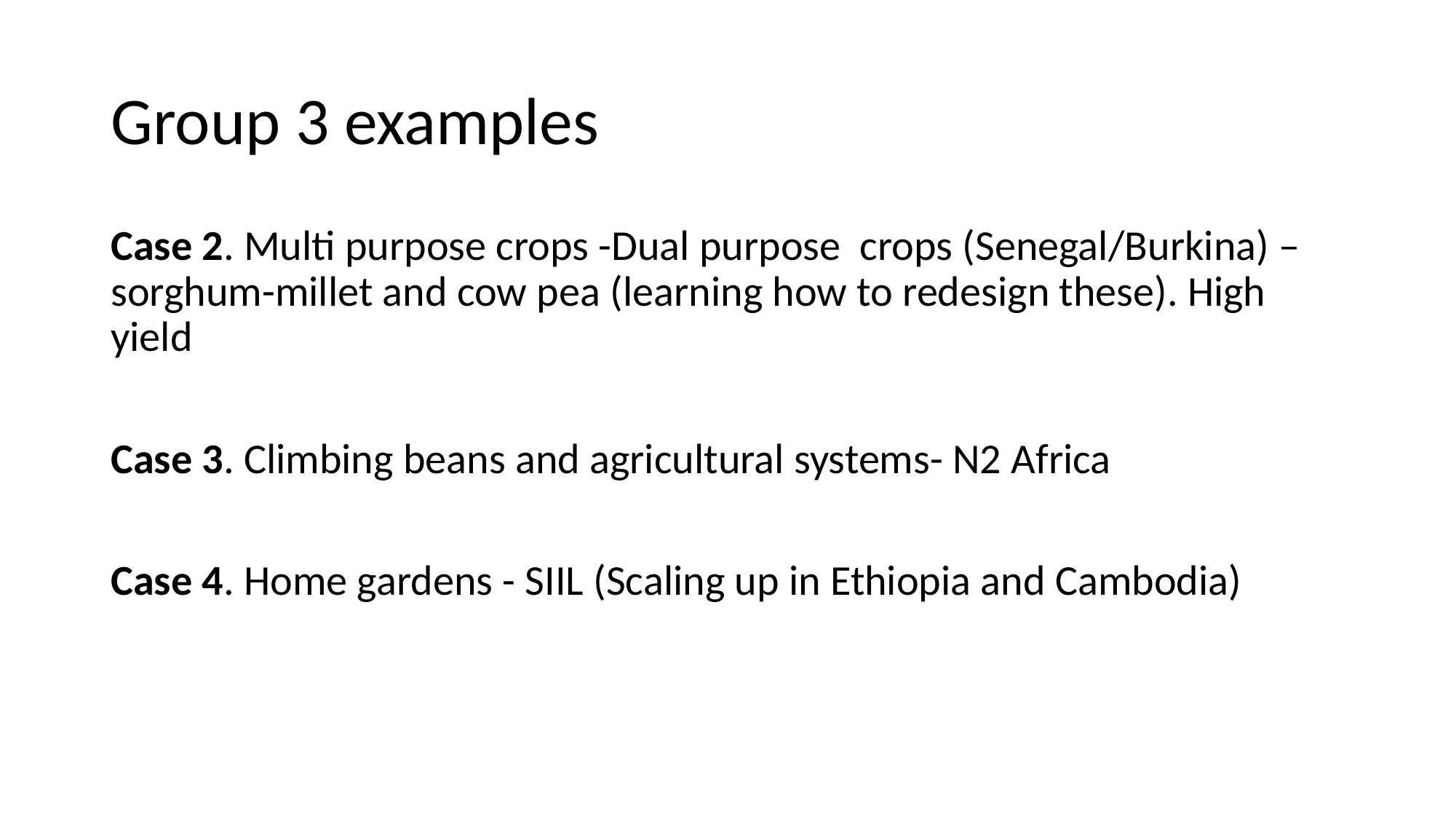

# Group 3 examples
Case 2. Multi purpose crops -Dual purpose  crops (Senegal/Burkina) – sorghum-millet and cow pea (learning how to redesign these). High yield

Case 3. Climbing beans and agricultural systems- N2 Africa

Case 4. Home gardens - SIIL (Scaling up in Ethiopia and Cambodia)